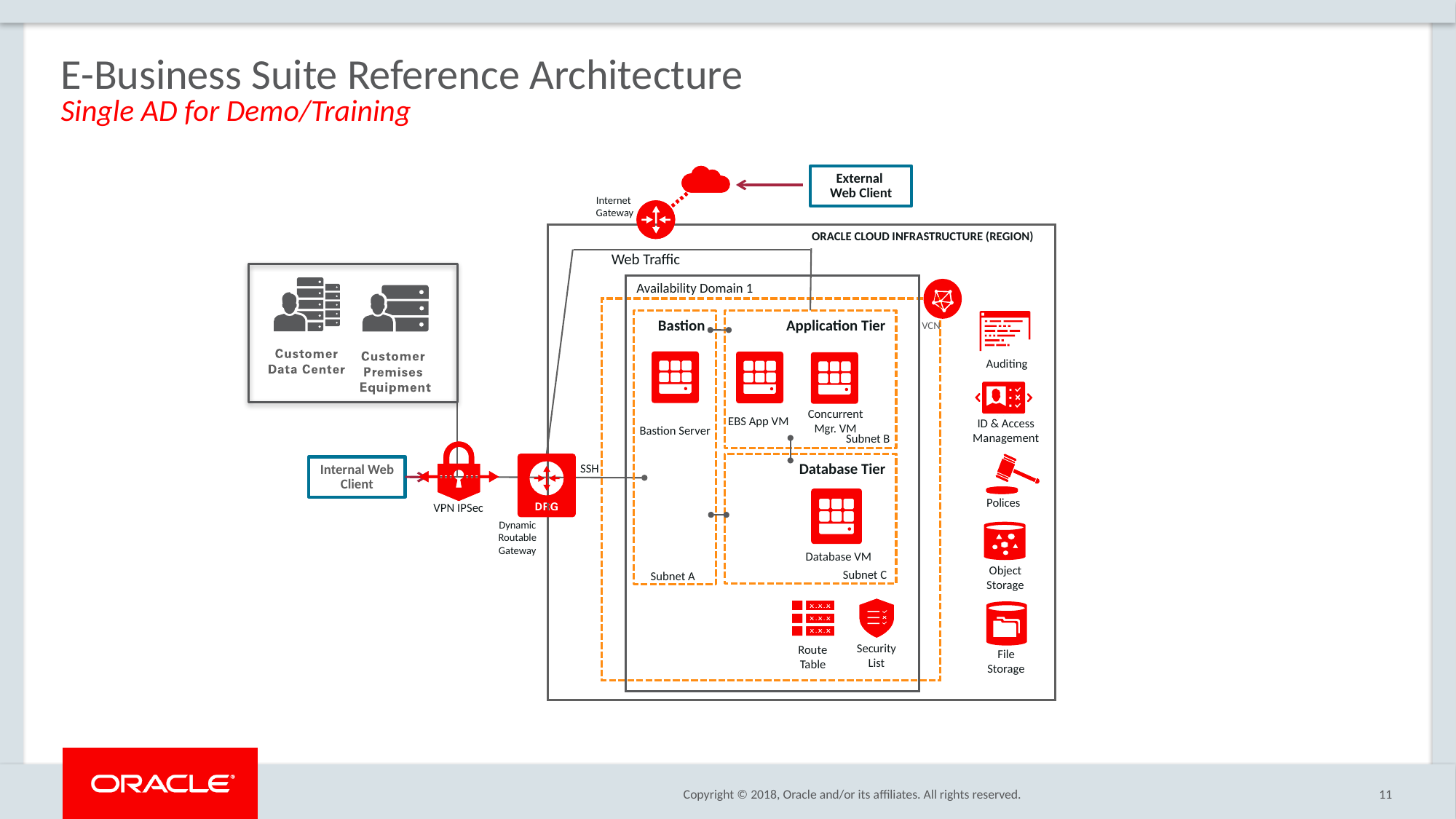

E-Business Suite Reference Architecture
Single AD for Demo/Training

External
Web Client
Internet  Gateway
ORACLE CLOUD INFRASTRUCTURE (REGION)
Web Traffic

Availability Domain 1

Auditing
Bastion
Application Tier
VCN

ID & Access Management
Concurrent Mgr. VM
EBS App VM
Bastion Server

Subnet B

Polices
Database Tier
Internal Web Client
SSH

VPN IPSec

Object Storage
Dynamic Routable Gateway
Database VM
Subnet C
Subnet A

Security List
Route Table
File Storage
11